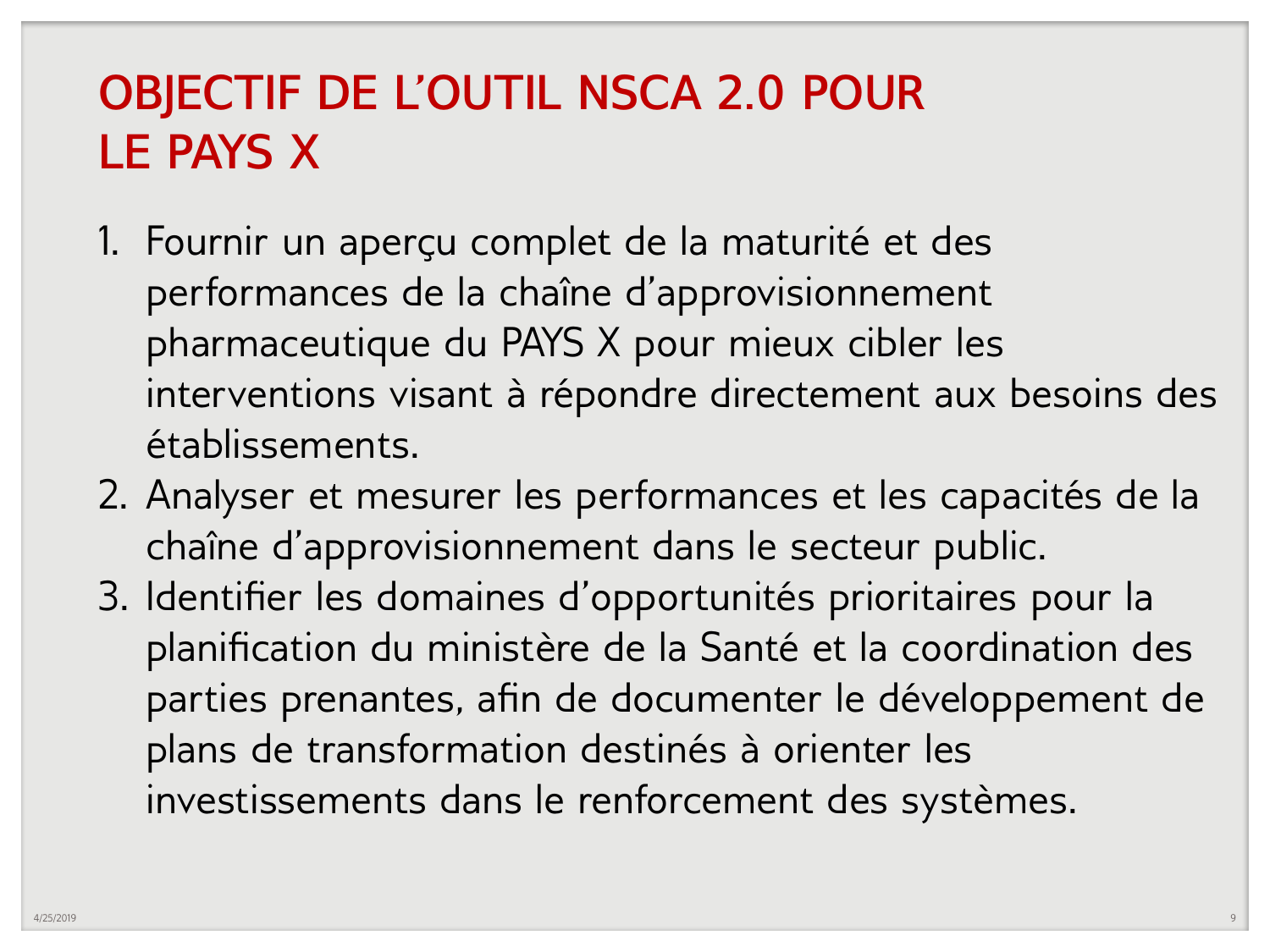

# OBJECTIF DE L’OUTIL NSCA 2.0 POUR LE PAYS X
Fournir un aperçu complet de la maturité et des performances de la chaîne d’approvisionnement pharmaceutique du PAYS X pour mieux cibler les interventions visant à répondre directement aux besoins des établissements.
Analyser et mesurer les performances et les capacités de la chaîne d’approvisionnement dans le secteur public.
Identifier les domaines d’opportunités prioritaires pour la planification du ministère de la Santé et la coordination des parties prenantes, afin de documenter le développement de plans de transformation destinés à orienter les investissements dans le renforcement des systèmes.

4/25/2019
9